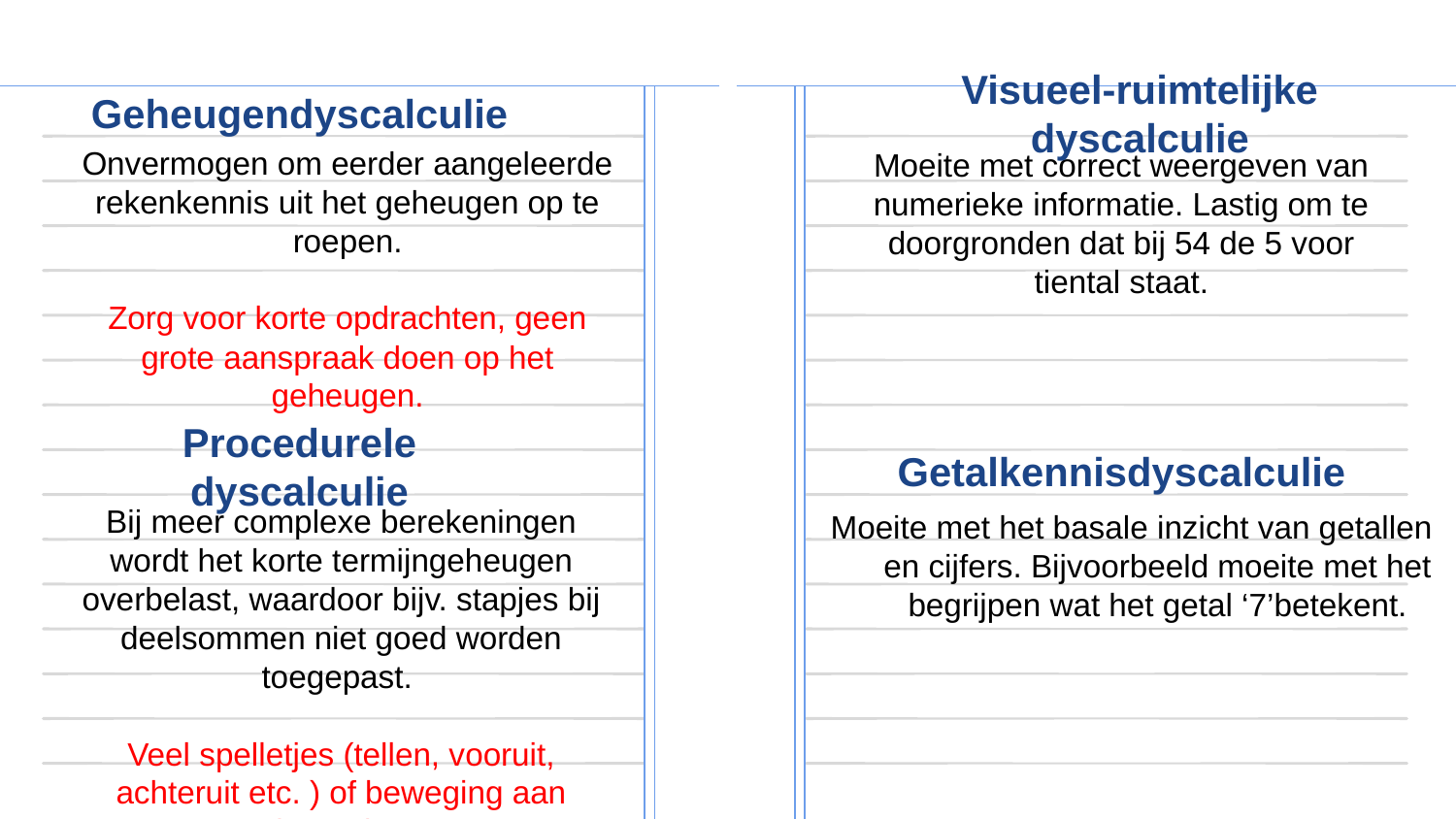

Geheugendyscalculie
Visueel-ruimtelijke dyscalculie
Onvermogen om eerder aangeleerde rekenkennis uit het geheugen op te roepen.
Zorg voor korte opdrachten, geen grote aanspraak doen op het geheugen.
Moeite met correct weergeven van numerieke informatie. Lastig om te doorgronden dat bij 54 de 5 voor tiental staat.

Procedurele dyscalculie
Getalkennisdyscalculie
Bij meer complexe berekeningen wordt het korte termijngeheugen overbelast, waardoor bijv. stapjes bij deelsommen niet goed worden toegepast.
Veel spelletjes (tellen, vooruit, achteruit etc. ) of beweging aan koppelen
Moeite met het basale inzicht van getallen en cijfers. Bijvoorbeeld moeite met het begrijpen wat het getal ‘7’betekent.